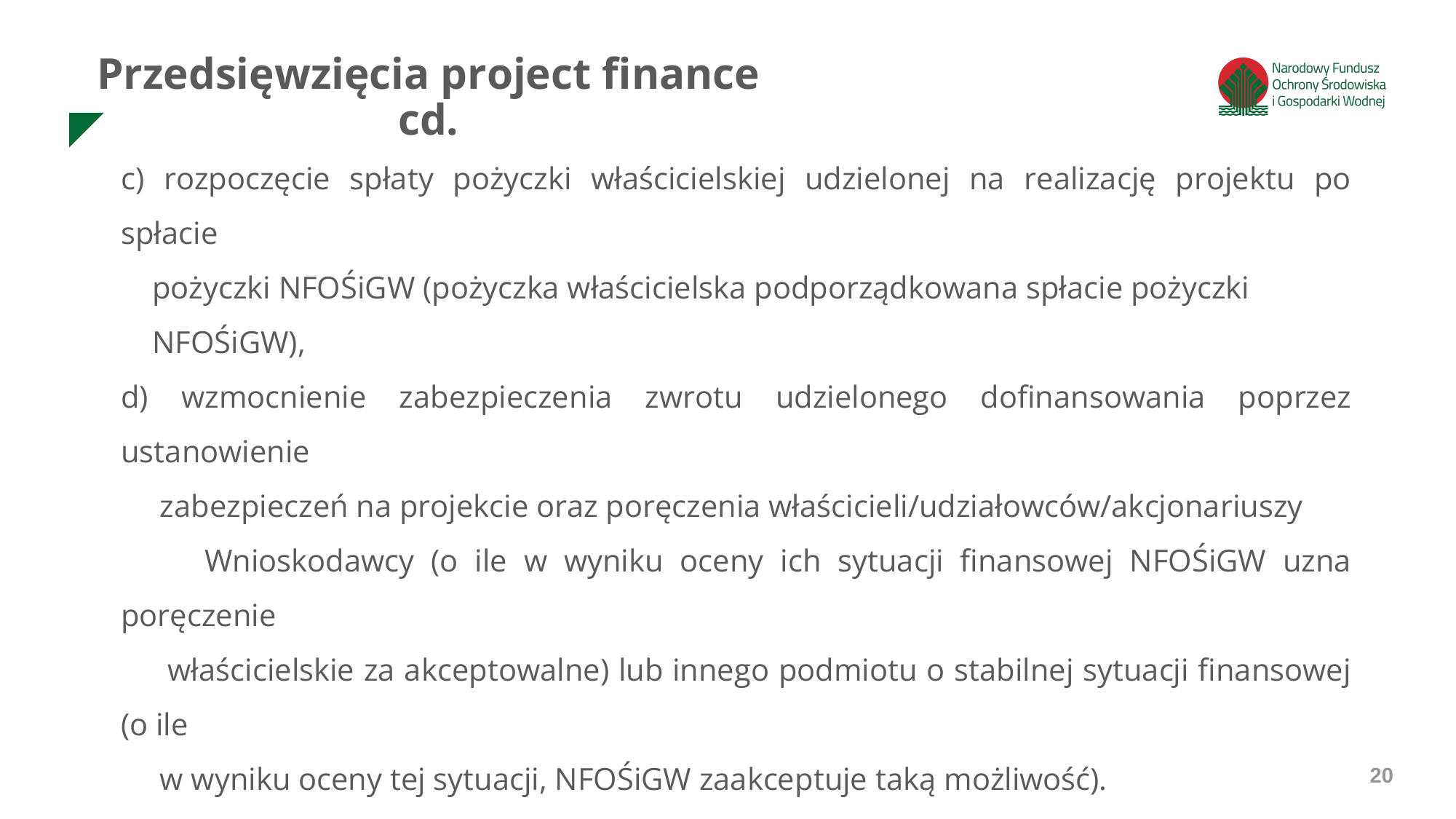

Przedsięwzięcia project finance cd.

c) rozpoczęcie spłaty pożyczki właścicielskiej udzielonej na realizację projektu po spłacie
    pożyczki NFOŚiGW (pożyczka właścicielska podporządkowana spłacie pożyczki
    NFOŚiGW),
d) wzmocnienie zabezpieczenia zwrotu udzielonego dofinansowania poprzez ustanowienie
     zabezpieczeń na projekcie oraz poręczenia właścicieli/udziałowców/akcjonariuszy
     Wnioskodawcy (o ile w wyniku oceny ich sytuacji finansowej NFOŚiGW uzna poręczenie
     właścicielskie za akceptowalne) lub innego podmiotu o stabilnej sytuacji finansowej (o ile
     w wyniku oceny tej sytuacji, NFOŚiGW zaakceptuje taką możliwość).